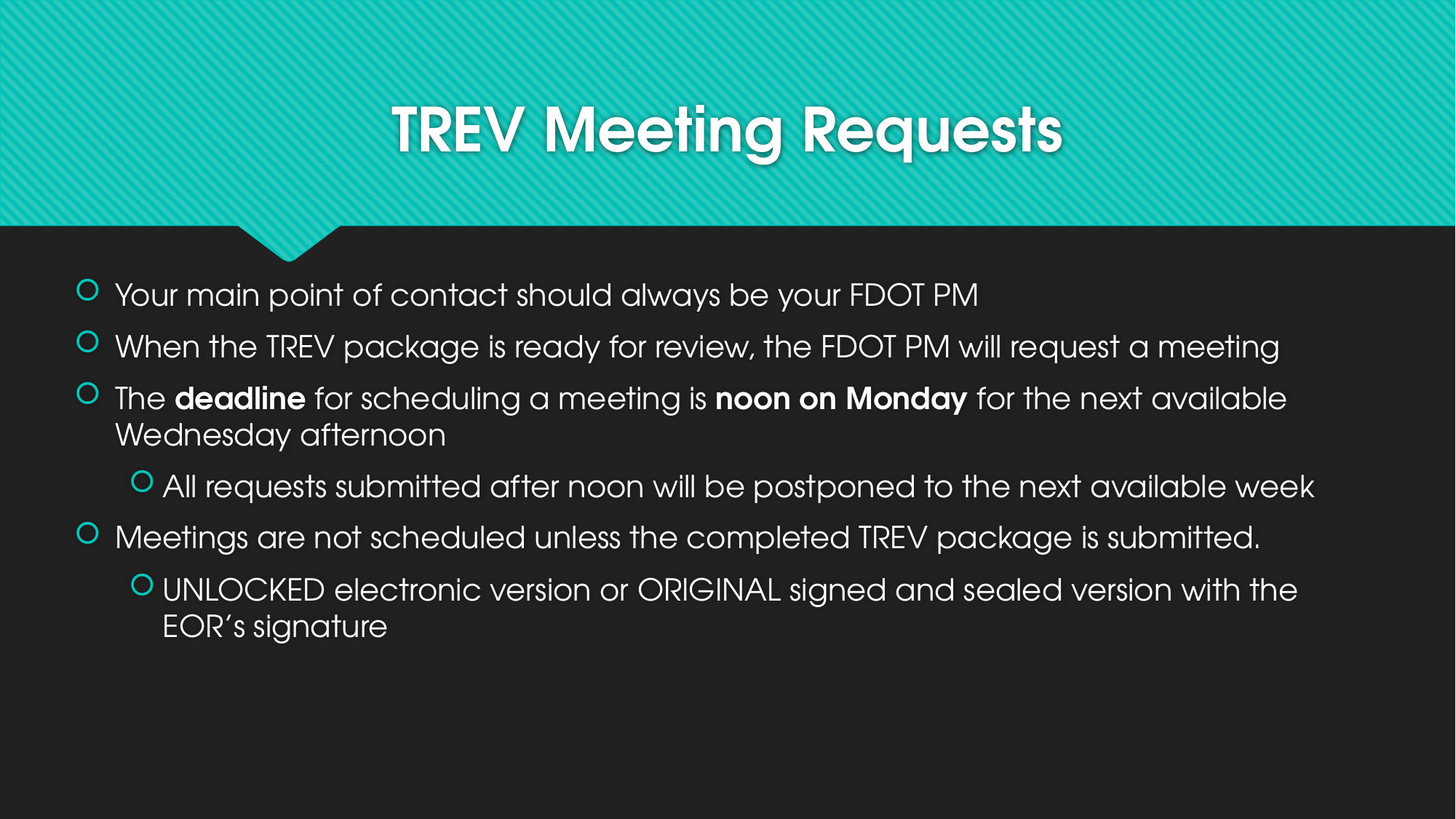

# TREV Meeting Requests
Your main point of contact should always be your FDOT PM
When the TREV package is ready for review, the FDOT PM will request a meeting
The deadline for scheduling a meeting is noon on Monday for the next available Wednesday afternoon
All requests submitted after noon will be postponed to the next available week
Meetings are not scheduled unless the completed TREV package is submitted.
UNLOCKED electronic version or ORIGINAL signed and sealed version with the EOR’s signature